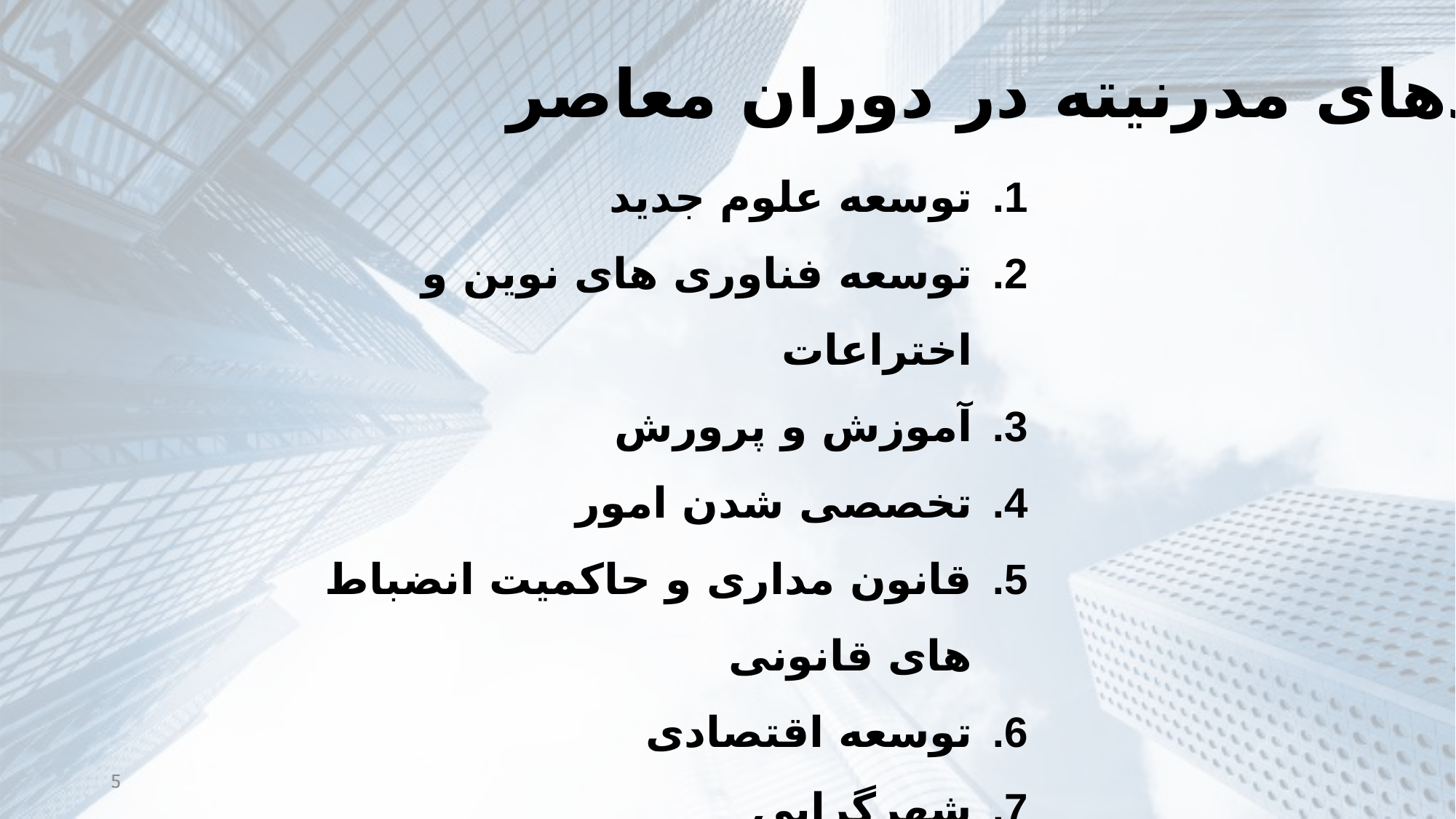

دستاوردهای مدرنیته در دوران معاصر
توسعه علوم جدید
توسعه فناوری های نوین و اختراعات
آموزش و پرورش
تخصصی شدن امور
قانون مداری و حاکمیت انضباط های قانونی
توسعه اقتصادی
شهرگرایی
انقلاب صنعتی (قرن19)

5